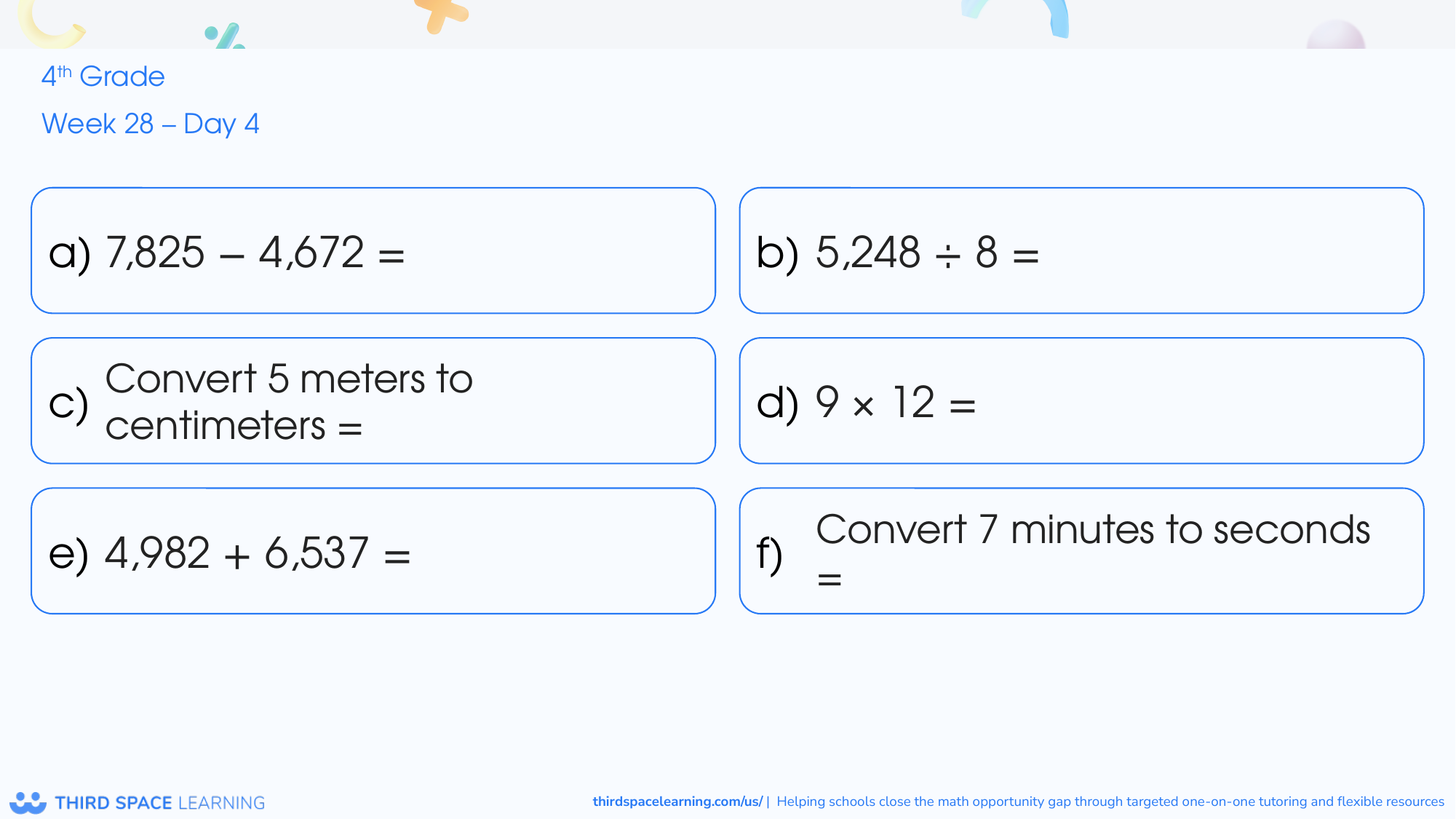

4th Grade
Week 28 – Day 4
7,825 − 4,672 =
5,248 ÷ 8 =
Convert 5 meters to centimeters =
9 × 12 =
4,982 + 6,537 =
Convert 7 minutes to seconds =